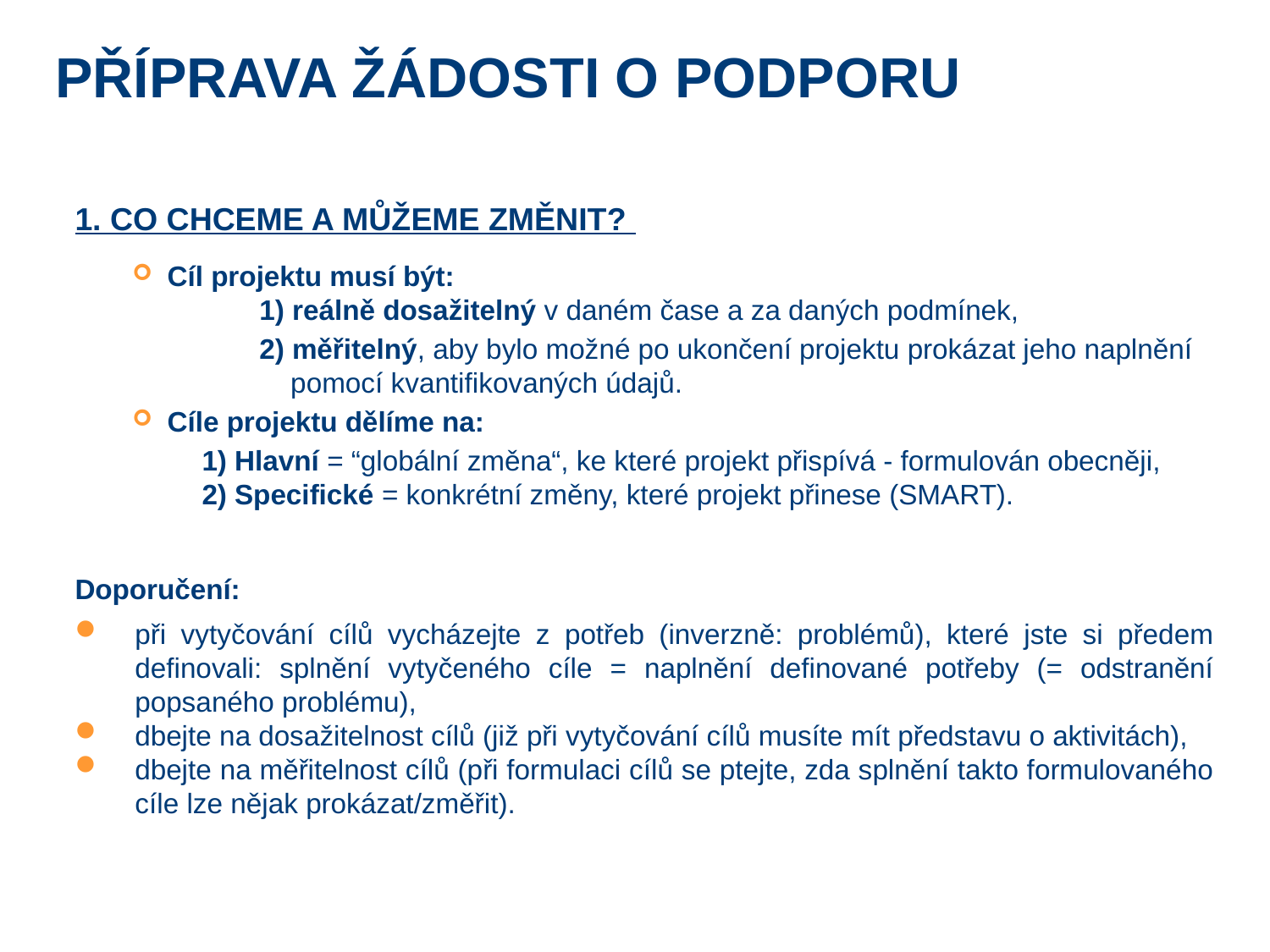

# Příprava žádosti o podporu
1. Co chceme a můžeme změnit?
Cíl projektu musí být:
	1) reálně dosažitelný v daném čase a za daných podmínek,
	2) měřitelný, aby bylo možné po ukončení projektu prokázat jeho naplnění 	    pomocí kvantifikovaných údajů.
Cíle projektu dělíme na:
	1) Hlavní = “globální změna“, ke které projekt přispívá - formulován obecněji,
	2) Specifické = konkrétní změny, které projekt přinese (SMART).

Doporučení:
při vytyčování cílů vycházejte z potřeb (inverzně: problémů), které jste si předem definovali: splnění vytyčeného cíle = naplnění definované potřeby (= odstranění popsaného problému),
dbejte na dosažitelnost cílů (již při vytyčování cílů musíte mít představu o aktivitách),
dbejte na měřitelnost cílů (při formulaci cílů se ptejte, zda splnění takto formulovaného cíle lze nějak prokázat/změřit).

4